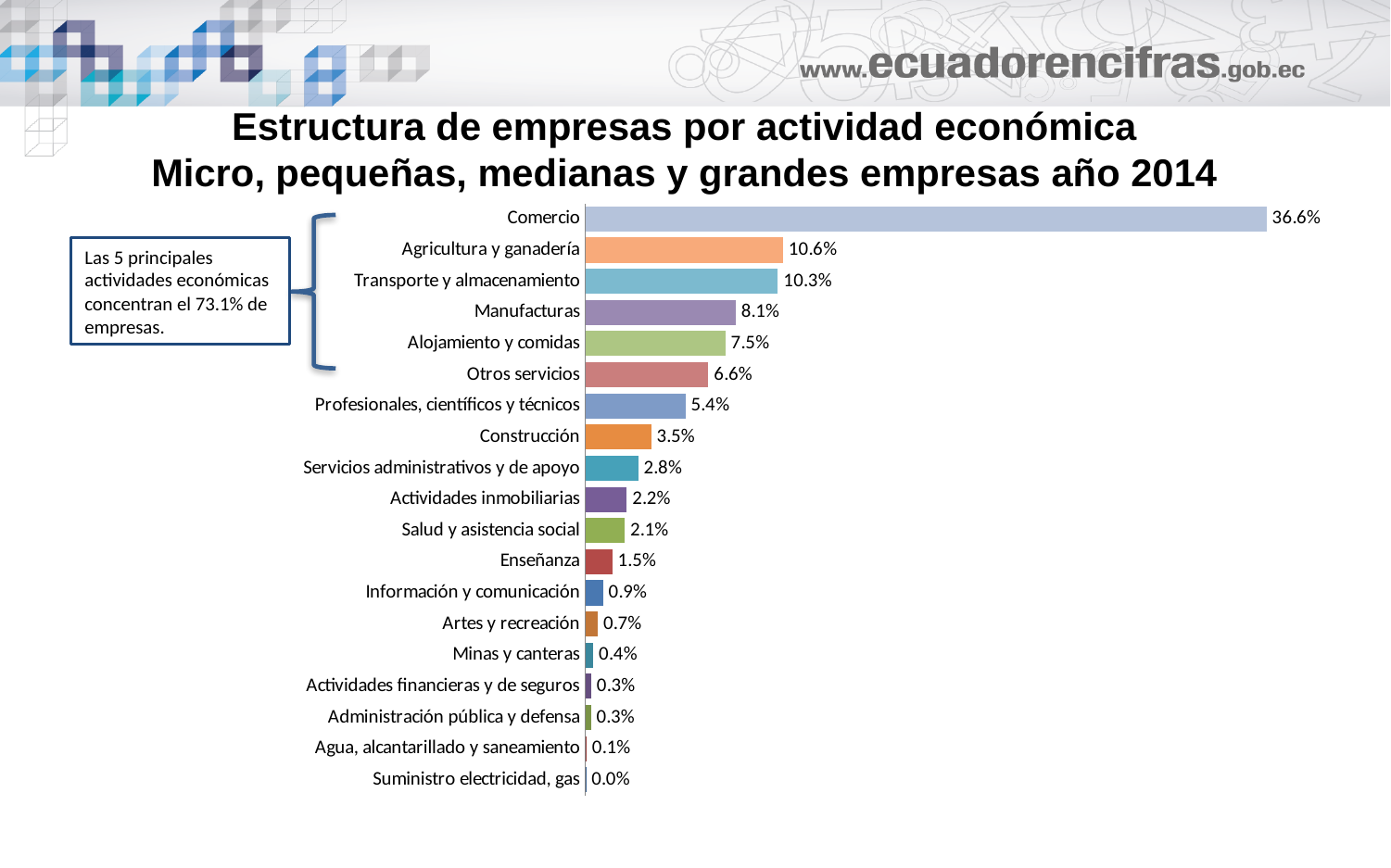

# Estructura de empresas por actividad económica Micro, pequeñas, medianas y grandes empresas año 2014

### Chart

| Category |  |
|---|---|
| Suministro electricidad, gas | 0.0003366348839083784 |
| Agua, alcantarillado y saneamiento | 0.0006246710697877303 |
| Administración pública y defensa | 0.0029574085751810004 |
| Actividades financieras y de seguros | 0.00314706203090403 |
| Minas y canteras | 0.004330025460976431 |
| Artes y recreación | 0.006694766987022962 |
| Información y comunicación | 0.009434074088122479 |
| Enseñanza | 0.014501377358222189 |
| Salud y asistencia social | 0.021068128262632106 |
| Actividades inmobiliarias | 0.022240423685820087 |
| Servicios administrativos y de apoyo | 0.0284065316650151 |
| Construcción | 0.035286210771368016 |
| Profesionales, científicos y técnicos | 0.0537027466561725 |
| Otros servicios | 0.06604918662374176 |
| Alojamiento y comidas | 0.07522841388073642 |
| Manufacturas | 0.08071532542162334 |
| Transporte y almacenamiento | 0.10337891338052543 |
| Agricultura y ganadería | 0.10614429783178687 |
| Comercio | 0.36575380136645314 |
Las 5 principales actividades económicas concentran el 73.1% de empresas.